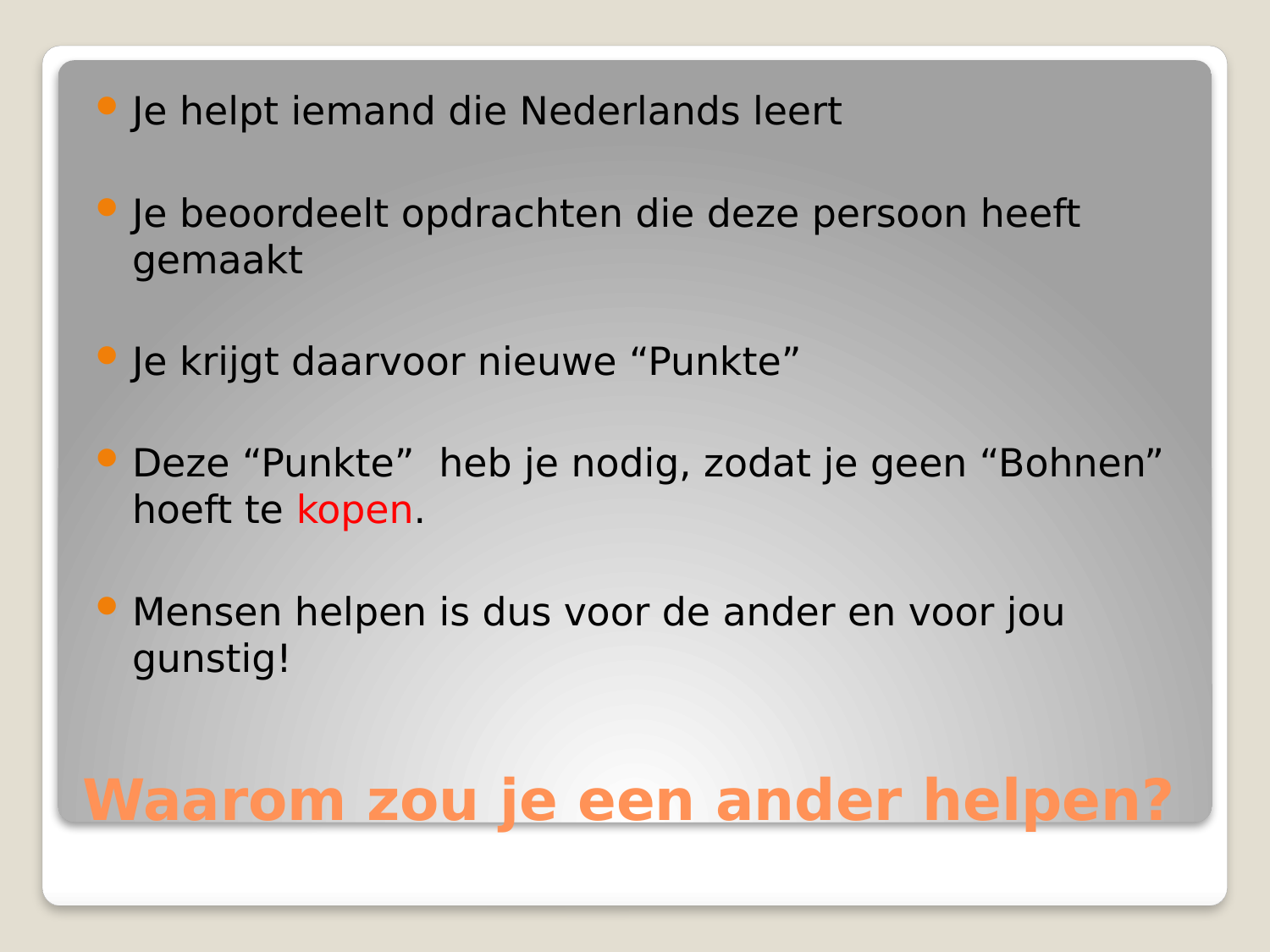

Je helpt iemand die Nederlands leert

Je beoordeelt opdrachten die deze persoon heeft gemaakt

Je krijgt daarvoor nieuwe “Punkte”

Deze “Punkte”  heb je nodig, zodat je geen “Bohnen” hoeft te kopen.

Mensen helpen is dus voor de ander en voor jou gunstig!
# Waarom zou je een ander helpen?